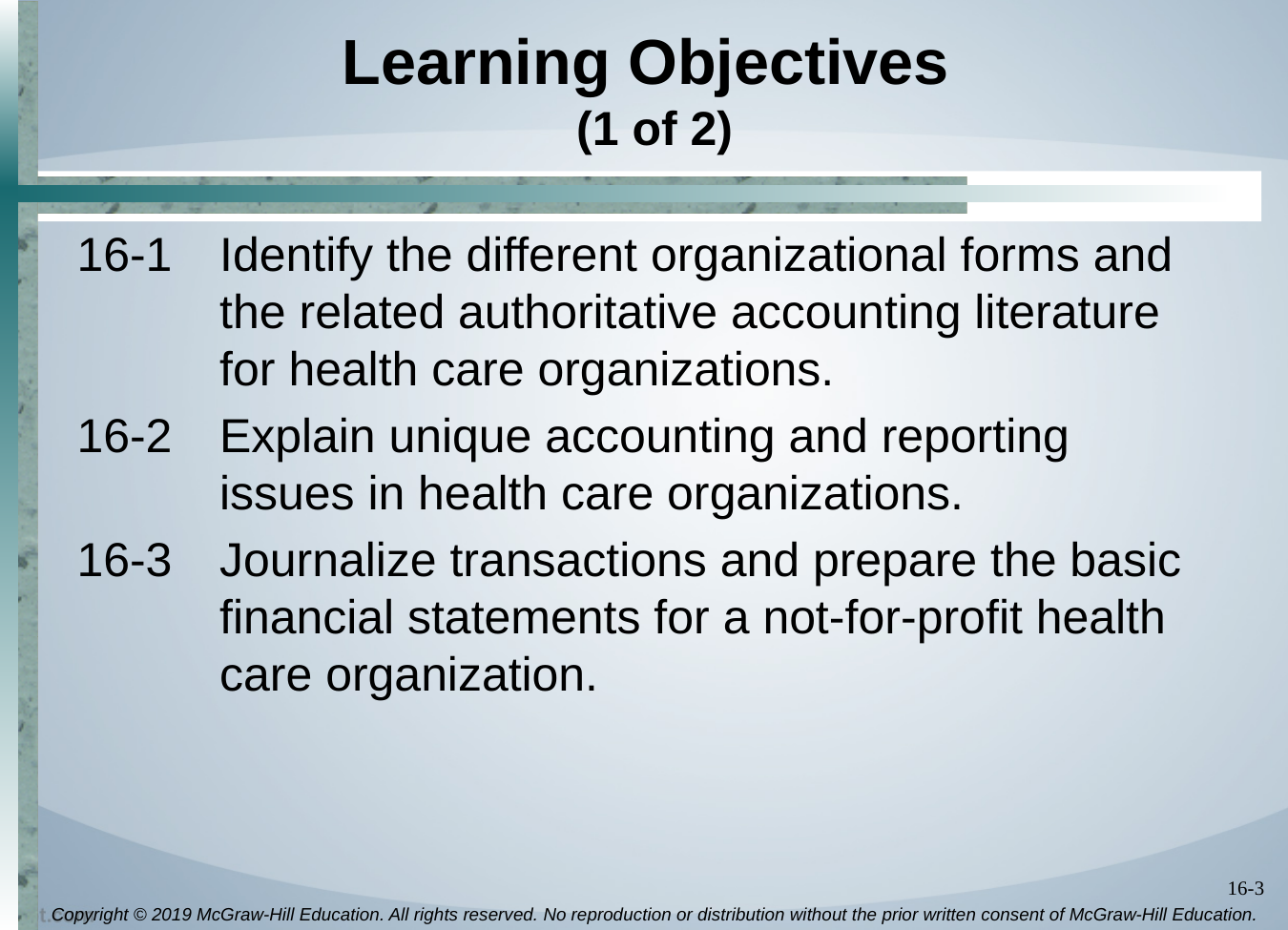

# Learning Objectives (1 of 2)

16-1	Identify the different organizational forms and the related authoritative accounting literature for health care organizations.
16-2	Explain unique accounting and reporting issues in health care organizations.
16-3	Journalize transactions and prepare the basic financial statements for a not-for-profit health care organization.